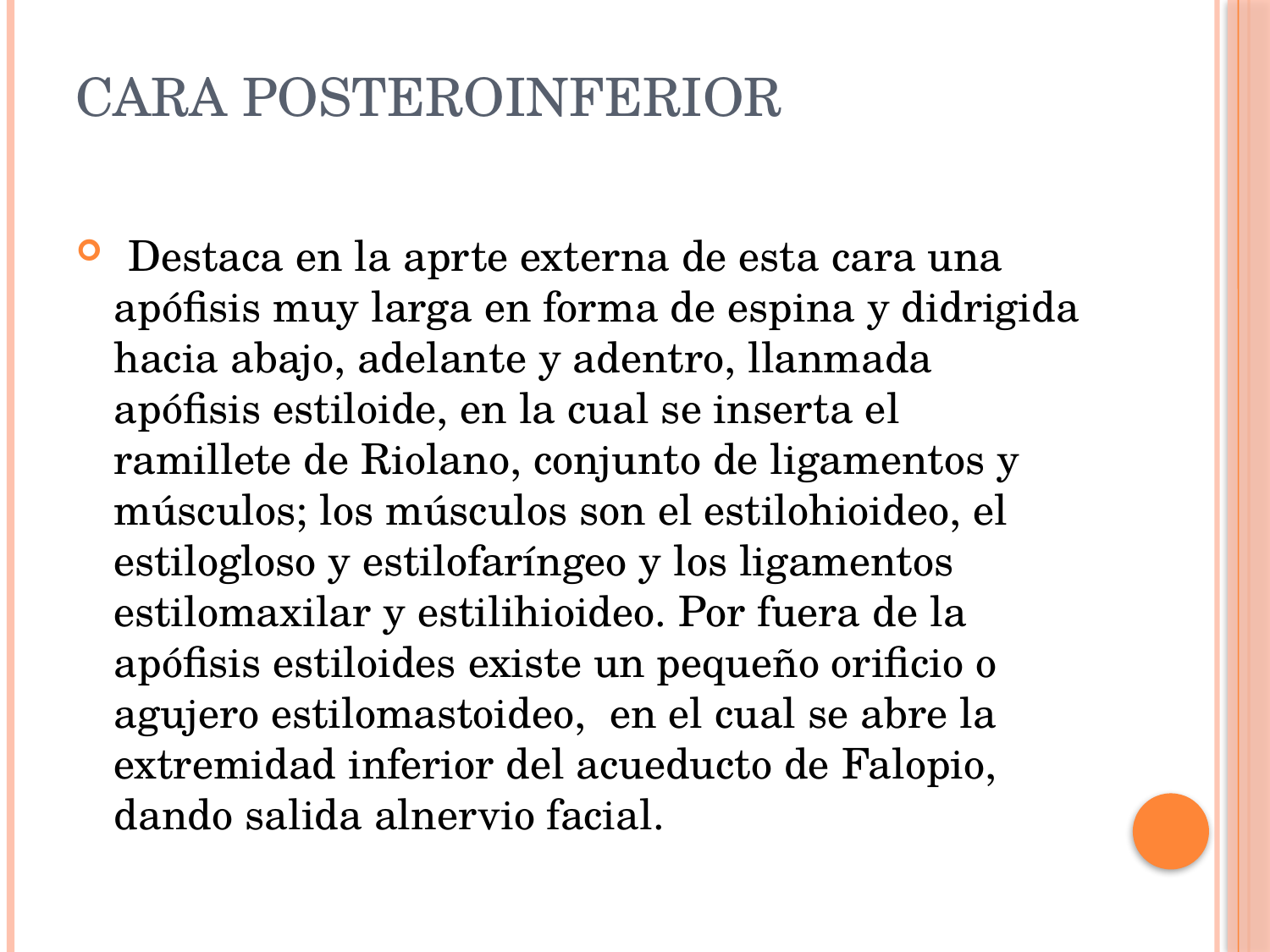

# Cara posteroinferior
 Destaca en la aprte externa de esta cara una apófisis muy larga en forma de espina y didrigida hacia abajo, adelante y adentro, llanmada apófisis estiloide, en la cual se inserta el ramillete de Riolano, conjunto de ligamentos y músculos; los músculos son el estilohioideo, el estilogloso y estilofaríngeo y los ligamentos estilomaxilar y estilihioideo. Por fuera de la apófisis estiloides existe un pequeño orificio o agujero estilomastoideo,  en el cual se abre la extremidad inferior del acueducto de Falopio, dando salida alnervio facial.